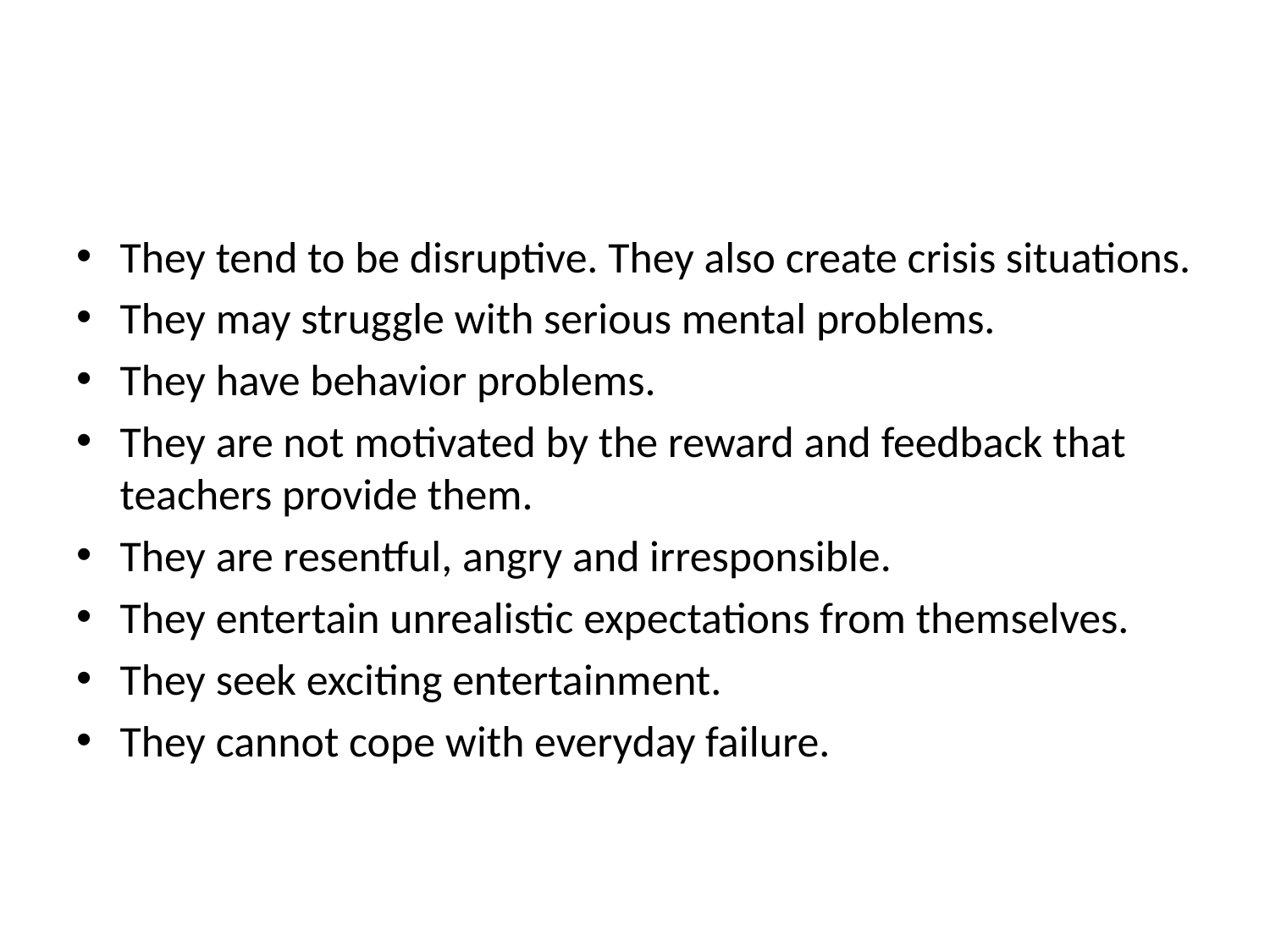

#
They tend to be disruptive. They also create crisis situations.
They may struggle with serious mental problems.
They have behavior problems.
They are not motivated by the reward and feedback that teachers provide them.
They are resentful, angry and irresponsible.
They entertain unrealistic expectations from themselves.
They seek exciting entertainment.
They cannot cope with everyday failure.